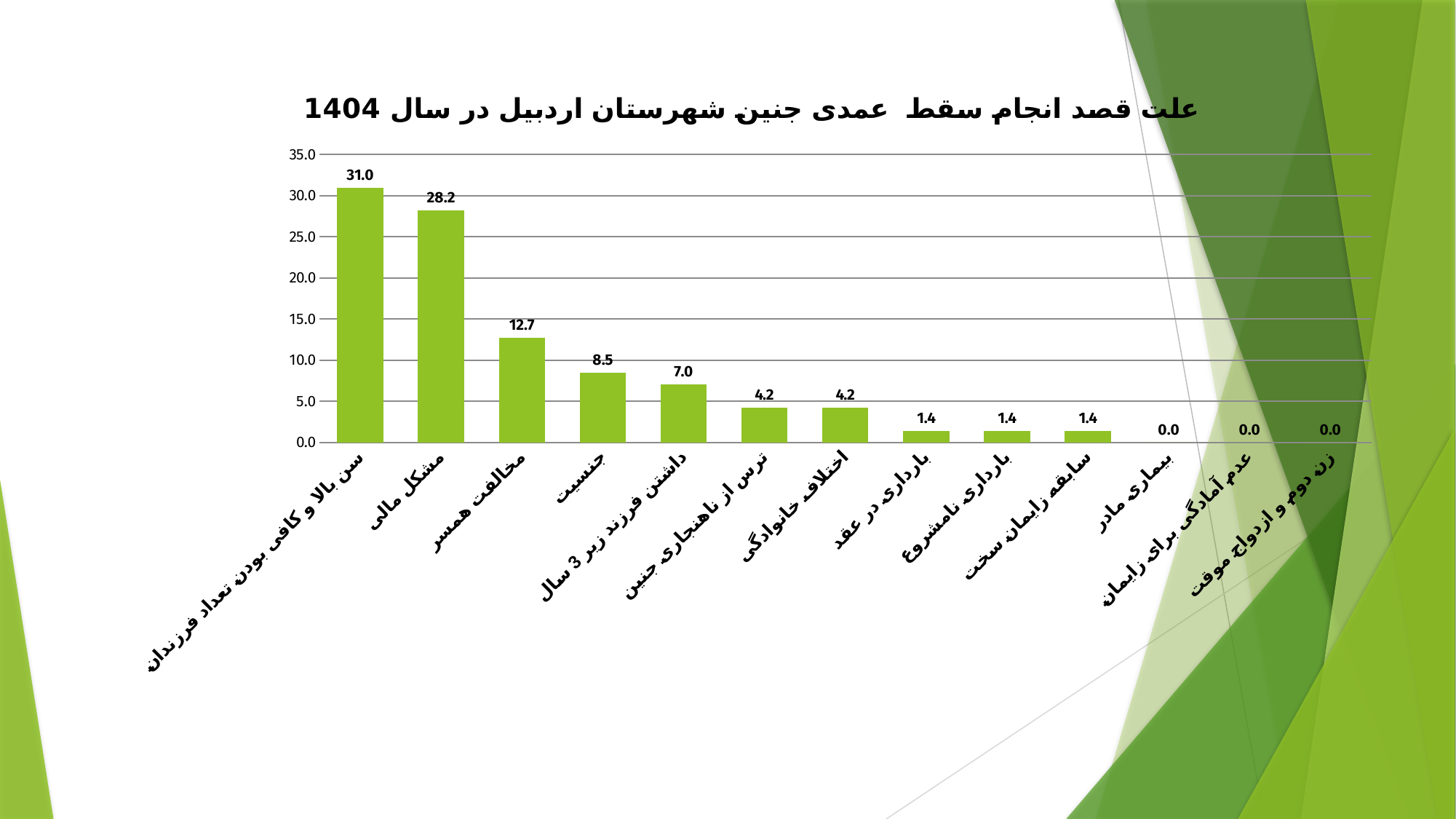

### Chart: علت قصد انجام سقط  عمدی جنین شهرستان اردبیل در سال 1404

| Category |  |
|---|---|
| سن بالا و کافی بودن تعداد فرزندان | 30.985915492957727 |
| مشکل مالی | 28.169014084507026 |
| مخالفت همسر | 12.676056338028198 |
| جنسیت | 8.450704225352123 |
| داشتن فرزند زیر 3 سال | 7.042253521126761 |
| ترس از ناهنجاری جنین | 4.225352112676056 |
| اختلاف خانوادگی | 4.225352112676056 |
| بارداری در عقد | 1.4084507042253522 |
| بارداری نامشروع | 1.4084507042253522 |
| سابقه زایمان سخت | 1.4084507042253522 |
| بیماری مادر | 0.0 |
| عدم آمادگی برای زایمان | 0.0 |
| زن دوم و ازدواج موقت | 0.0 |
#